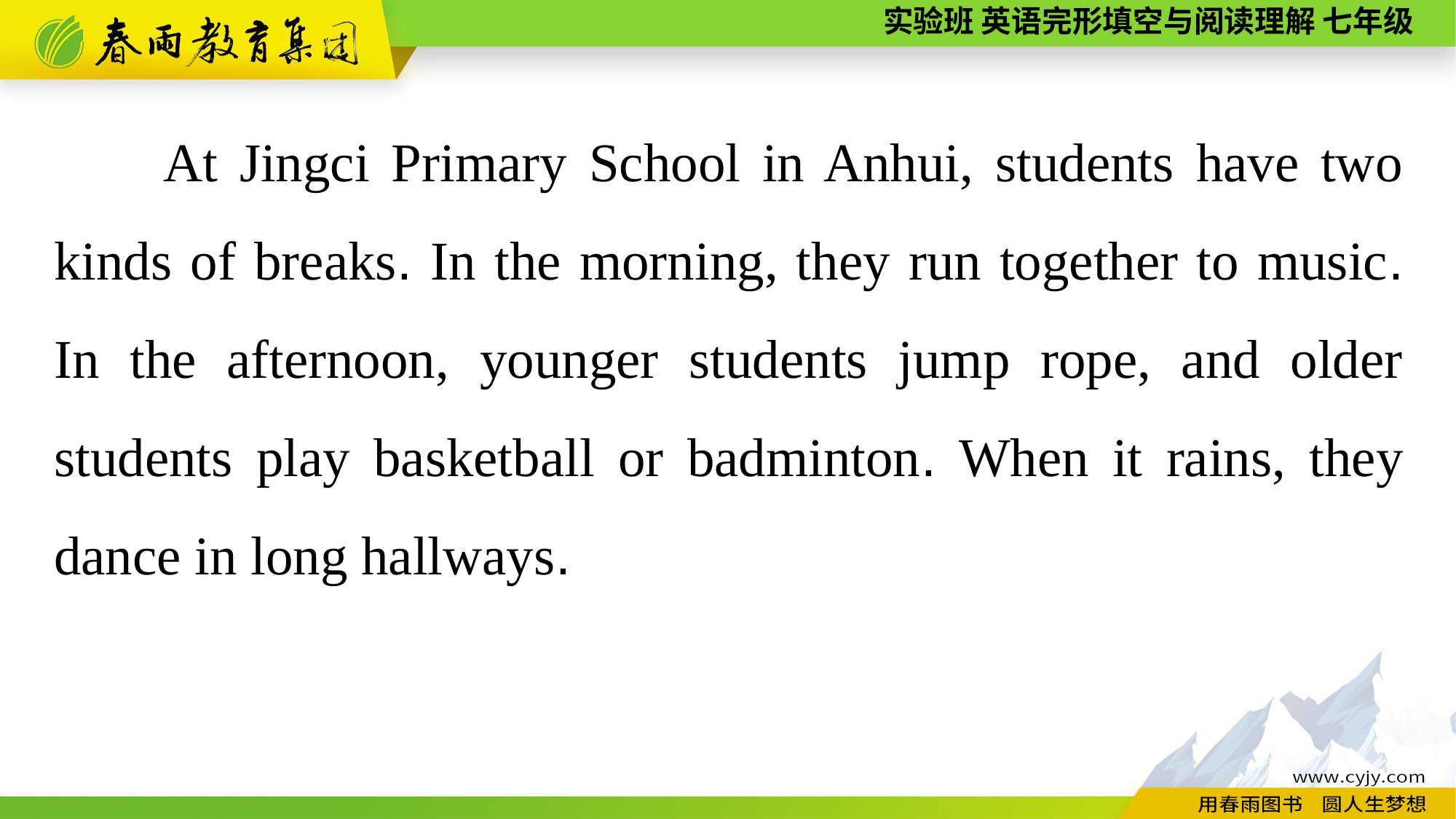

At Jingci Primary School in Anhui, students have two kinds of breaks. In the morning, they run together to music. In the afternoon, younger students jump rope, and older students play basketball or badminton. When it rains, they dance in long hallways.